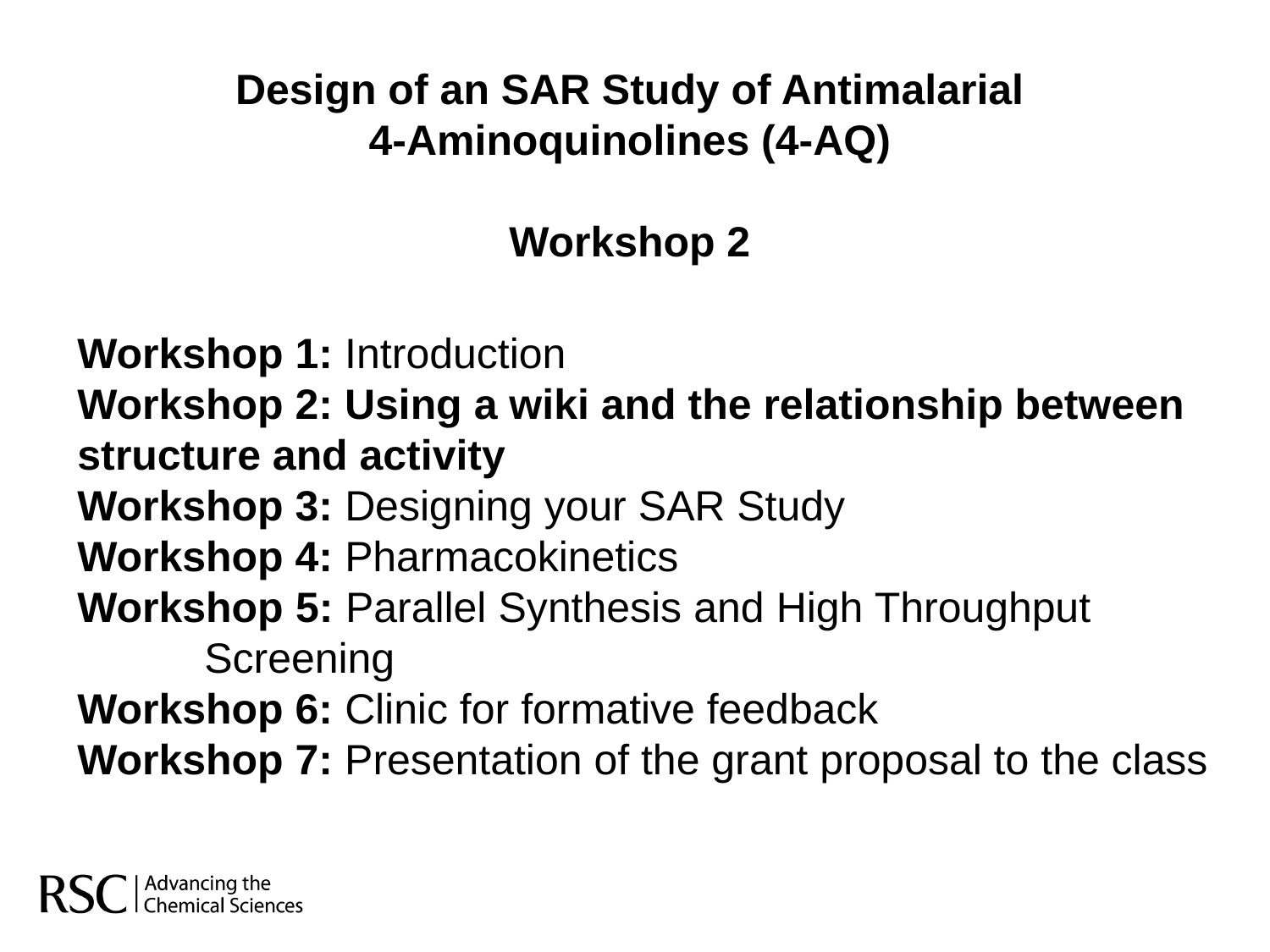

Design of an SAR Study of Antimalarial 4-Aminoquinolines (4-AQ)

Workshop 2

Workshop 1: Introduction
Workshop 2: Using a wiki and the relationship between 	structure and activity
Workshop 3: Designing your SAR Study
Workshop 4: Pharmacokinetics
Workshop 5: Parallel Synthesis and High Throughput 		Screening
Workshop 6: Clinic for formative feedback
Workshop 7: Presentation of the grant proposal to the class